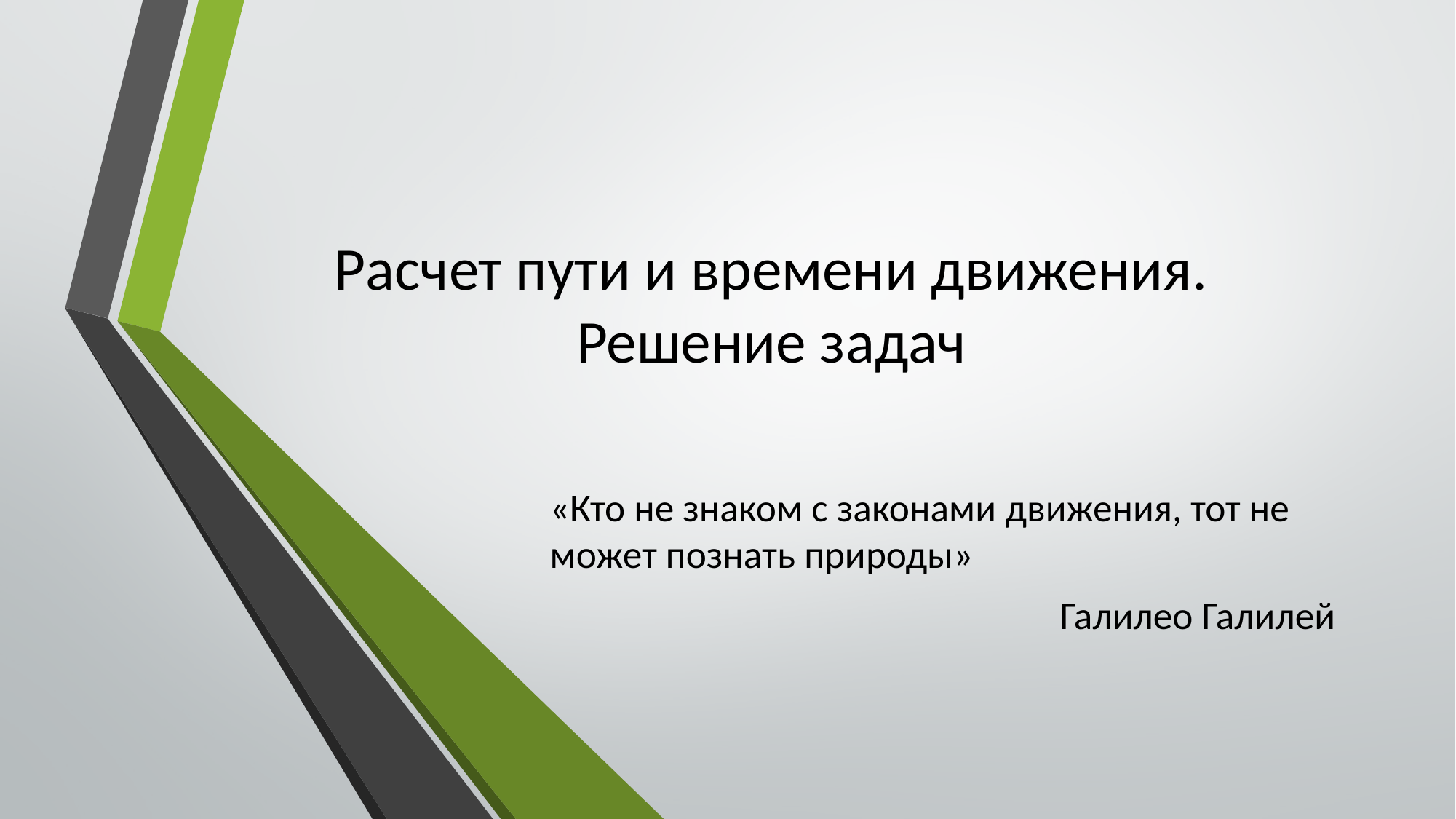

# Расчет пути и времени движения. Решение задач
«Кто не знаком с законами движения, тот не может познать природы»
Галилео Галилей